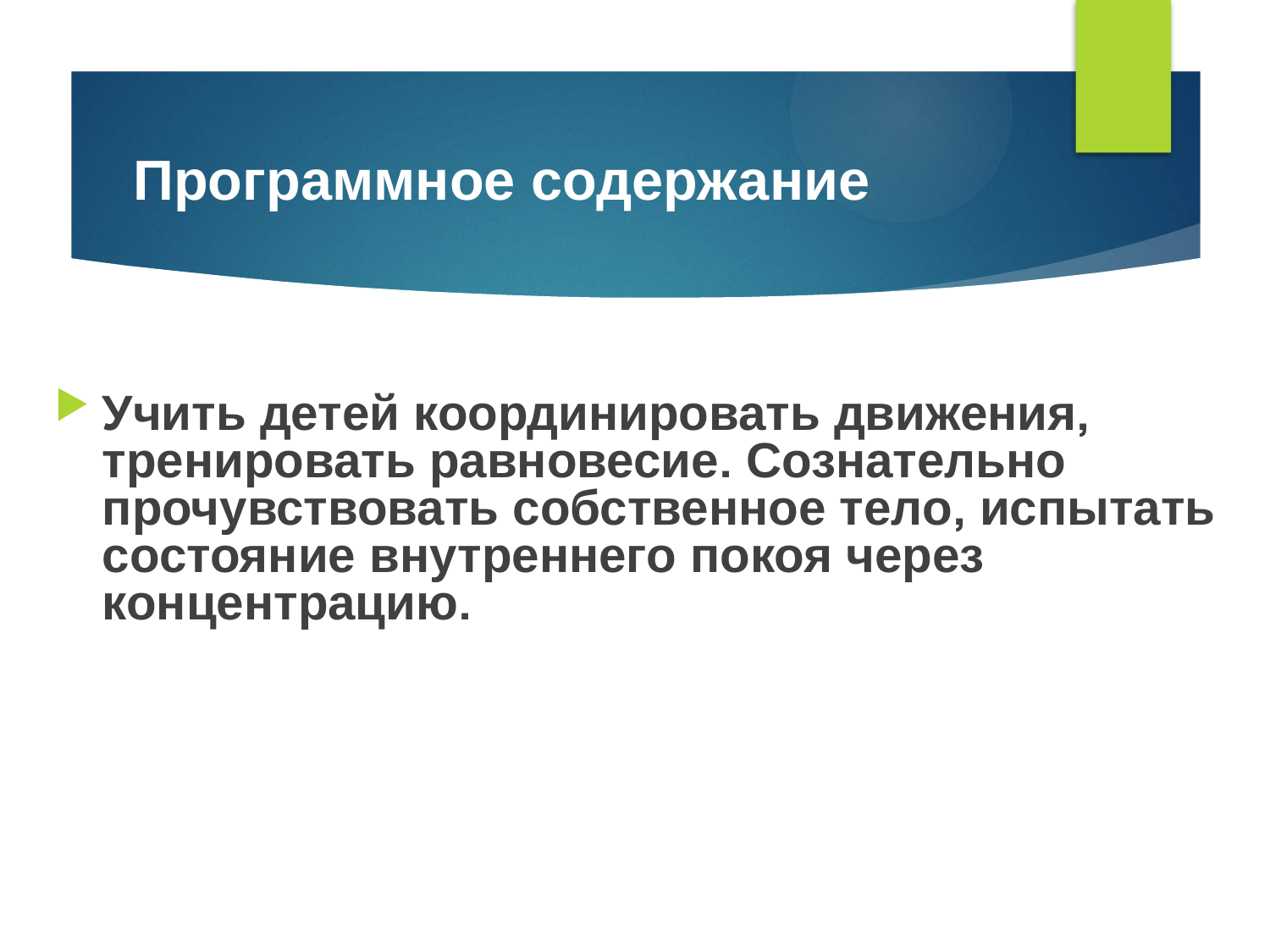

# Программное содержание
Учить детей координировать движения, тренировать равновесие. Сознательно прочувствовать собственное тело, испытать состояние внутреннего покоя через концентрацию.